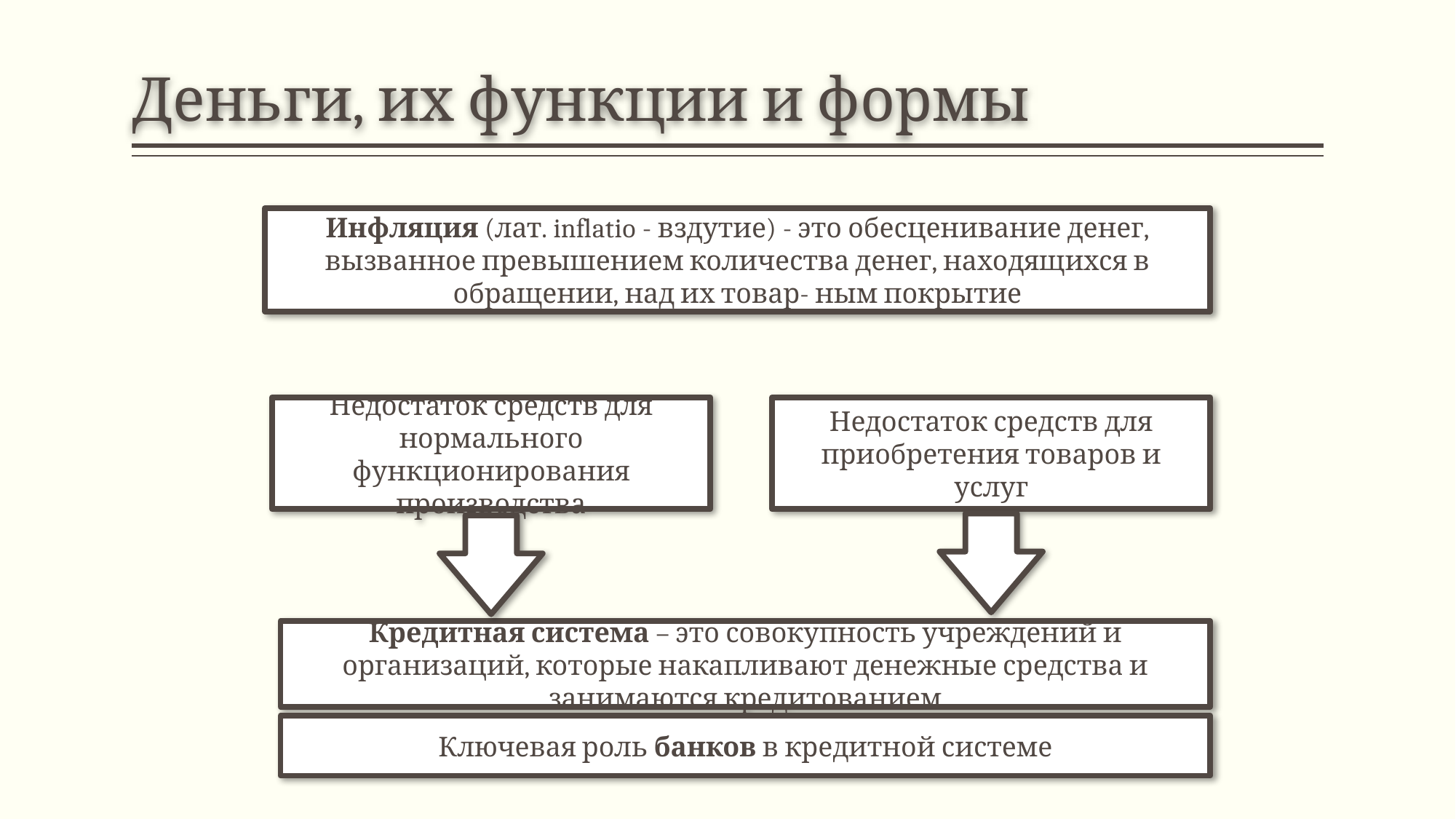

# Деньги, их функции и формы
Инфляция (лат. inflatio - вздутие) - это обесценивание денег, вызванное превышением количества денег, находящихся в обращении, над их товар- ным покрытие
Недостаток средств для нормального функционирования производства
Недостаток средств для приобретения товаров и услуг

Кредитная система – это совокупность учреждений и организаций, которые накапливают денежные средства и занимаются кредитованием
Ключевая роль банков в кредитной системе